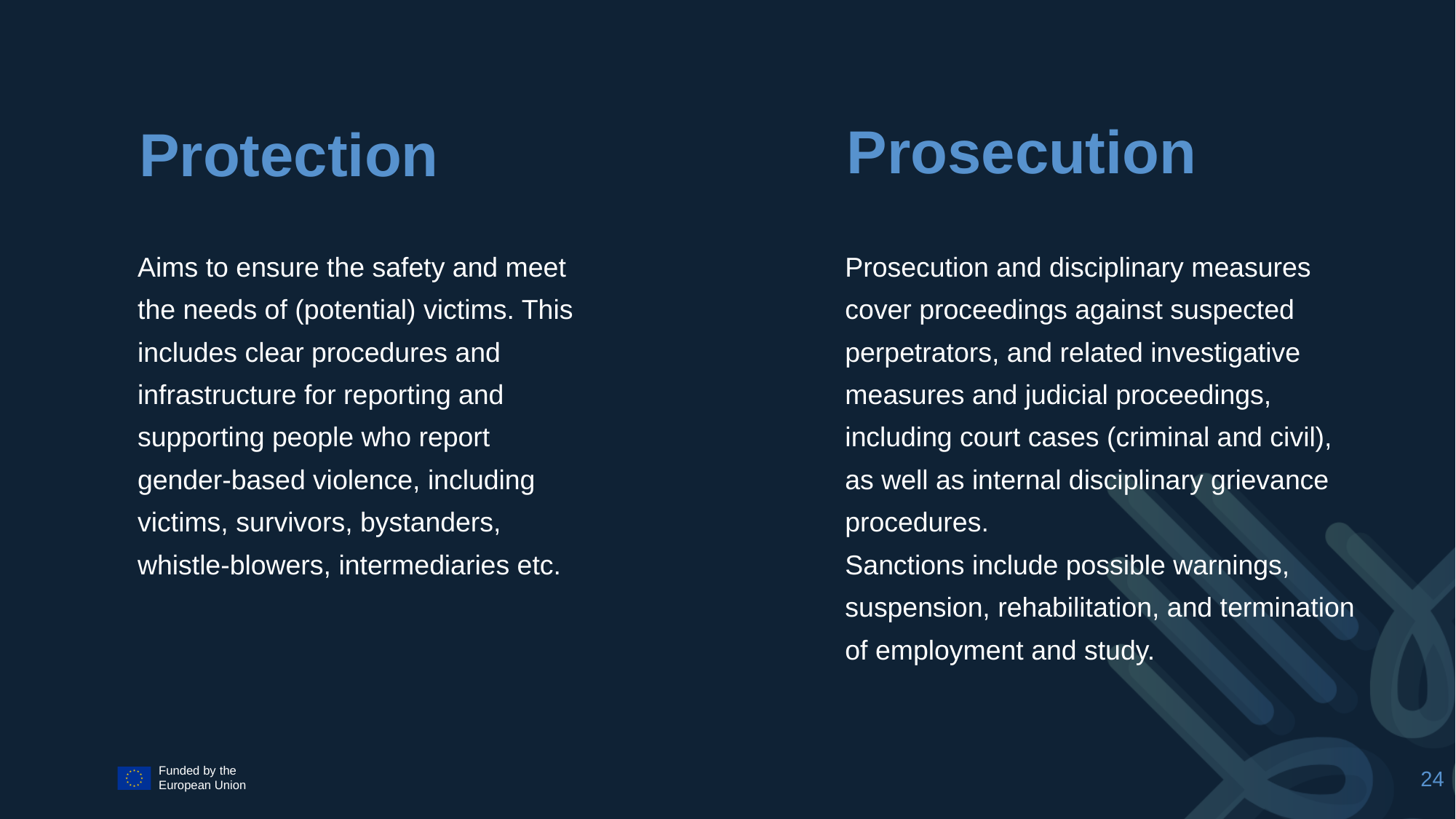

Prosecution
Protection
Aims to ensure the safety and meet the needs of (potential) victims. This includes clear procedures and infrastructure for reporting and supporting people who report gender-based violence, including victims, survivors, bystanders, whistle-blowers, intermediaries etc.
Prosecution and disciplinary measures cover proceedings against suspected perpetrators, and related investigative measures and judicial proceedings, including court cases (criminal and civil), as well as internal disciplinary grievance procedures.
Sanctions include possible warnings, suspension, rehabilitation, and termination of employment and study.
24